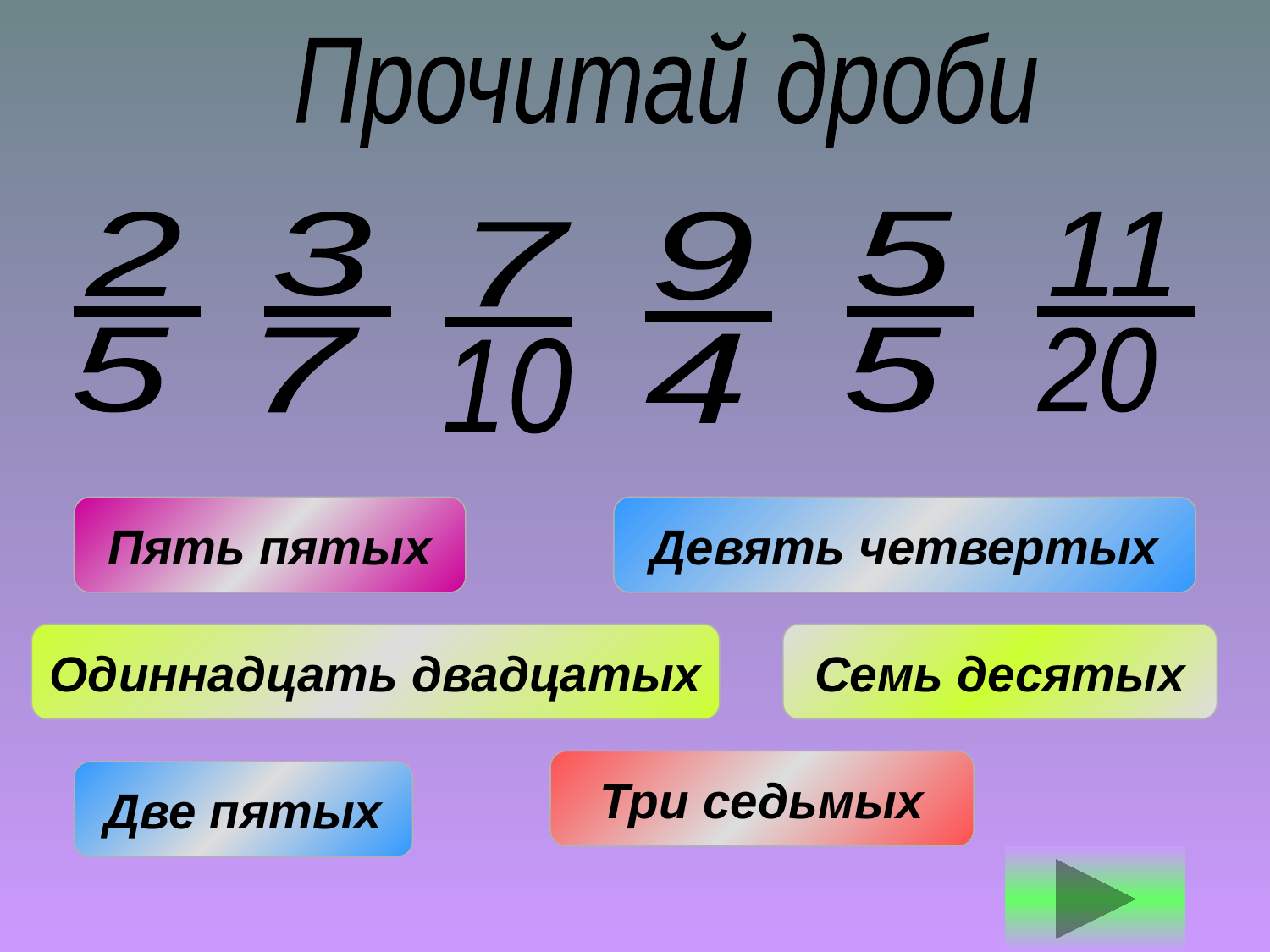

Прочитай дроби
2
_
5
3
_
7
9
_
4
5
_
5
11
_
20
7
_
10
Пять пятых
Девять четвертых
Одиннадцать двадцатых
Семь десятых
Три седьмых
Две пятых